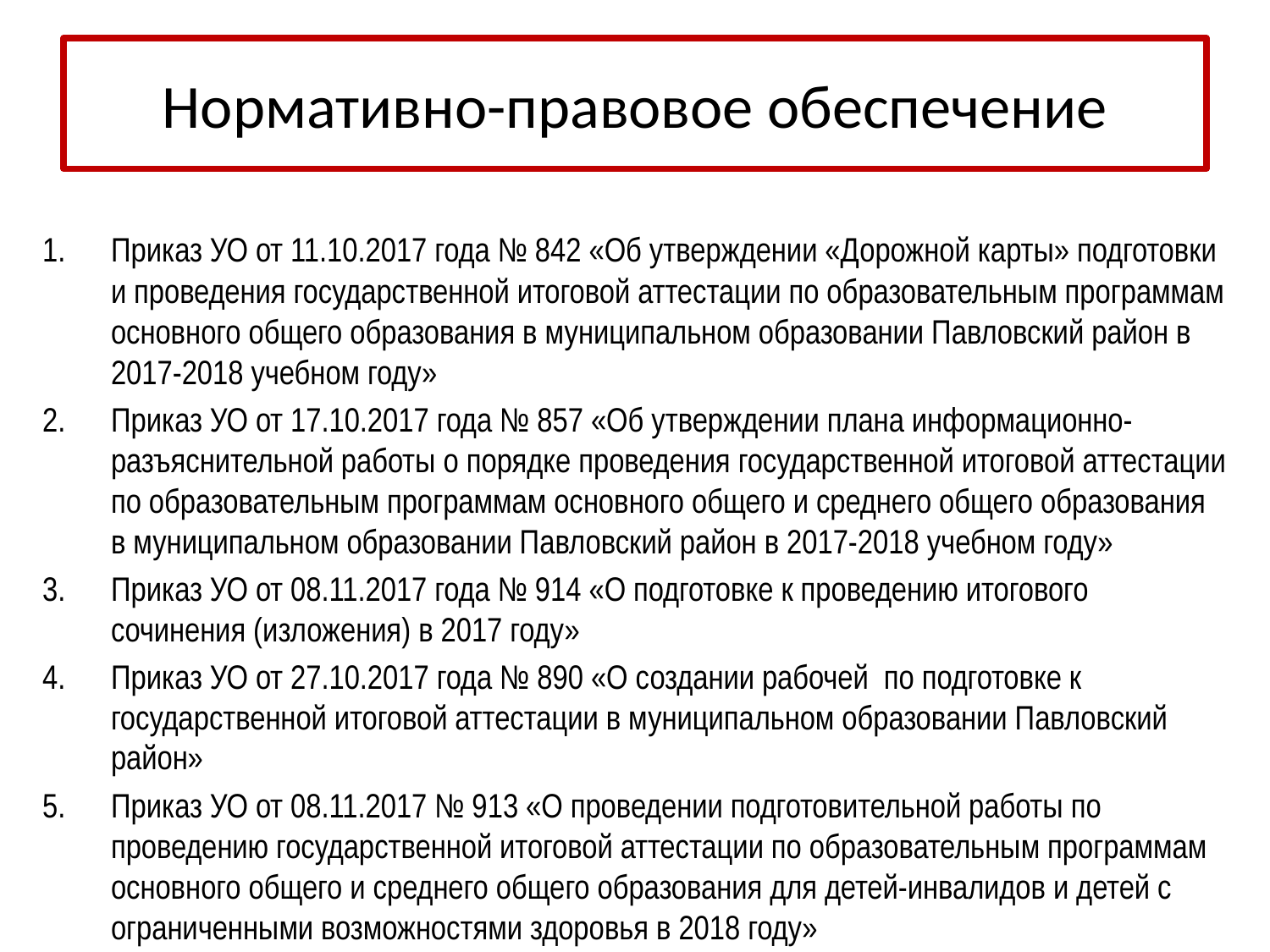

# Нормативно-правовое обеспечение
Приказ УО от 11.10.2017 года № 842 «Об утверждении «Дорожной карты» подготовки и проведения государственной итоговой аттестации по образовательным программам основного общего образования в муниципальном образовании Павловский район в 2017-2018 учебном году»
Приказ УО от 17.10.2017 года № 857 «Об утверждении плана информационно-разъяснительной работы о порядке проведения государственной итоговой аттестации по образовательным программам основного общего и среднего общего образования в муниципальном образовании Павловский район в 2017-2018 учебном году»
Приказ УО от 08.11.2017 года № 914 «О подготовке к проведению итогового сочинения (изложения) в 2017 году»
Приказ УО от 27.10.2017 года № 890 «О создании рабочей  по подготовке к государственной итоговой аттестации в муниципальном образовании Павловский район»
Приказ УО от 08.11.2017 № 913 «О проведении подготовительной работы по проведению государственной итоговой аттестации по образовательным программам основного общего и среднего общего образования для детей-инвалидов и детей с ограниченными возможностями здоровья в 2018 году»